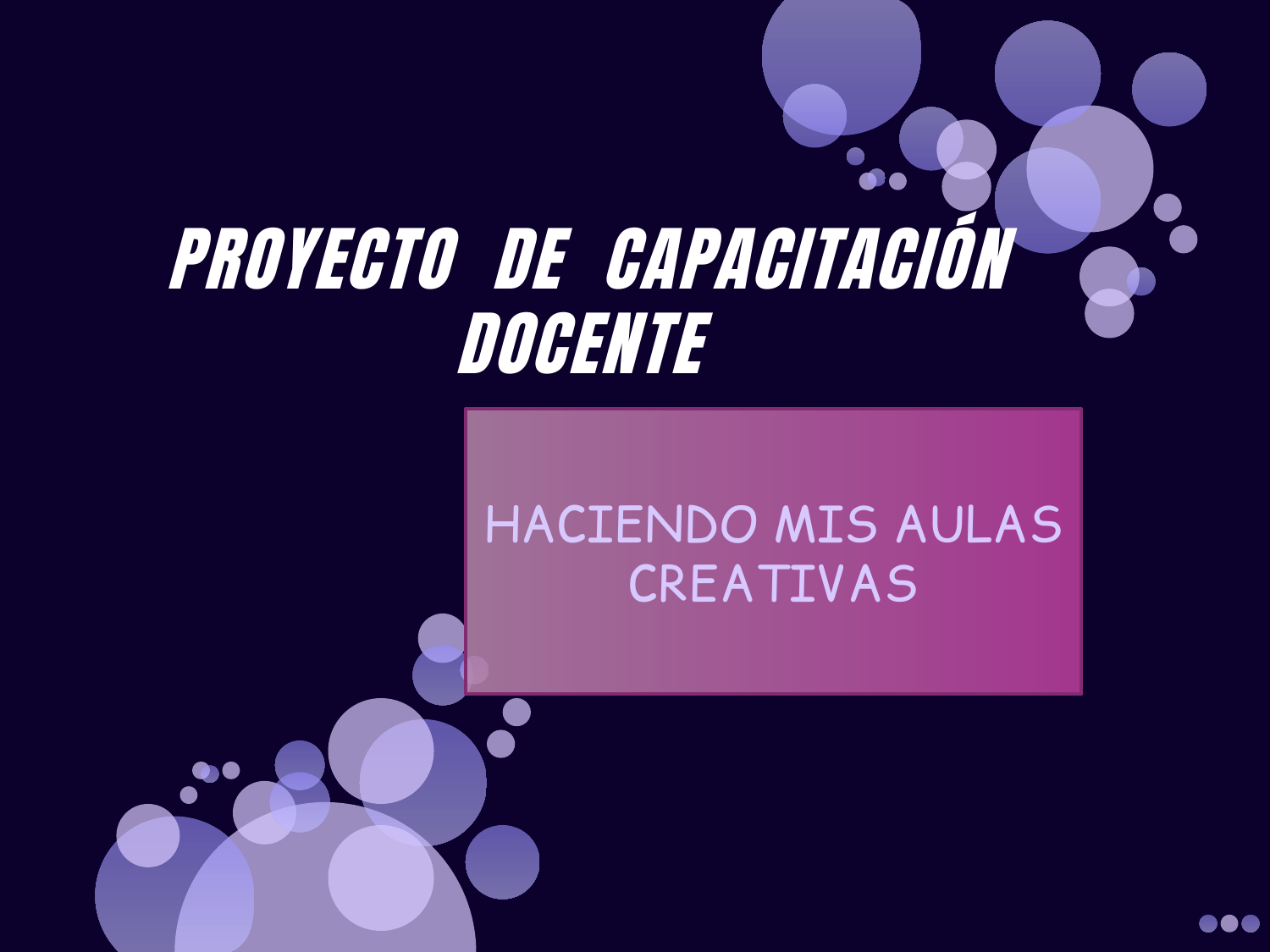

# PROYECTO  DE  CAPACITACIÓN DOCENTE
HACIENDO MIS AULAS CREATIVAS